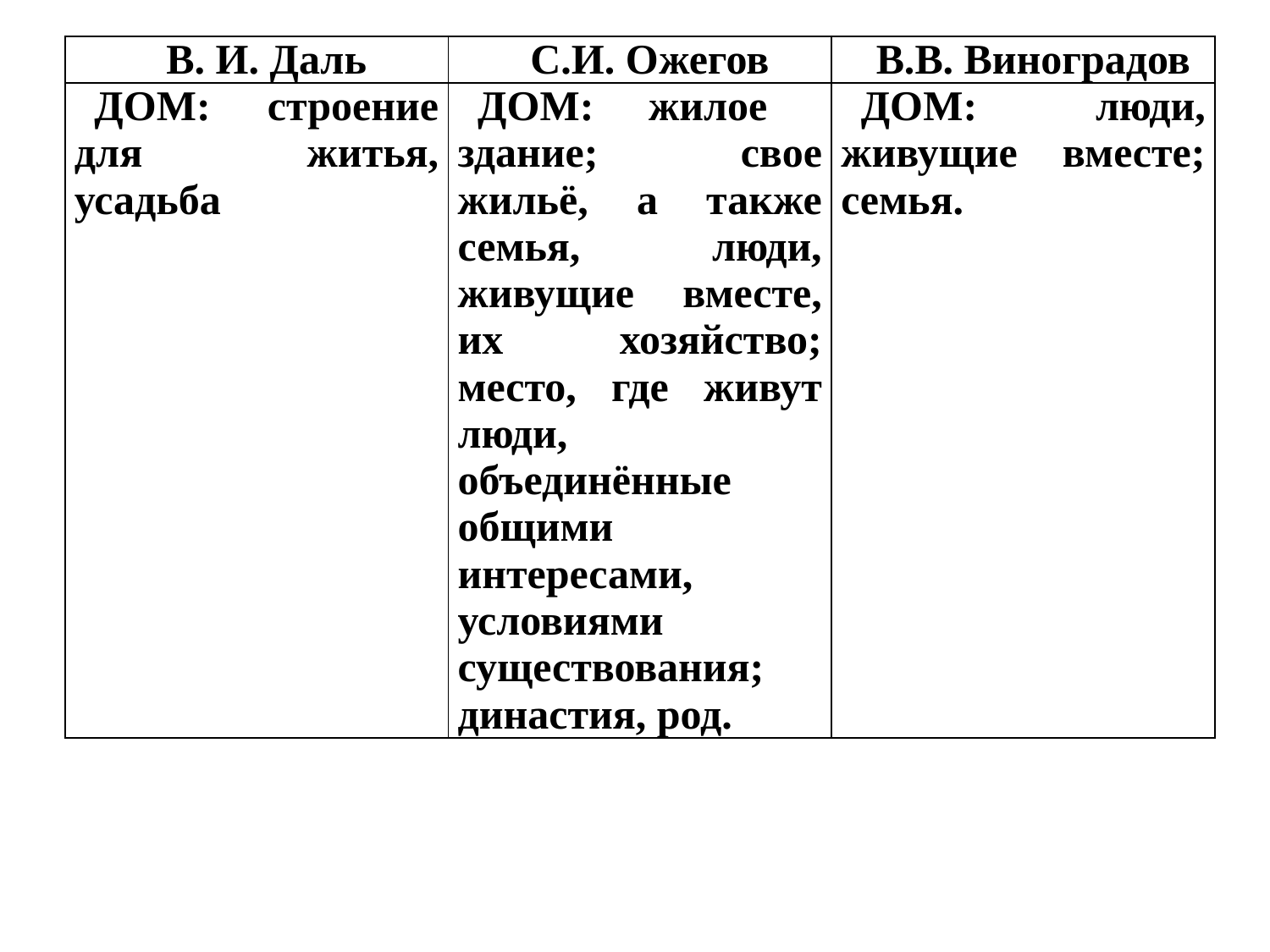

| В. И. Даль | С.И. Ожегов | В.В. Виноградов |
| --- | --- | --- |
| ДОМ: строение для житья, усадьба | ДОМ: жилое здание; свое жильё, а также семья, люди, живущие вместе, их хозяйство; место, где живут люди, объединённые общими интересами, условиями существования; династия, род. | ДОМ: люди, живущие вместе; семья. |